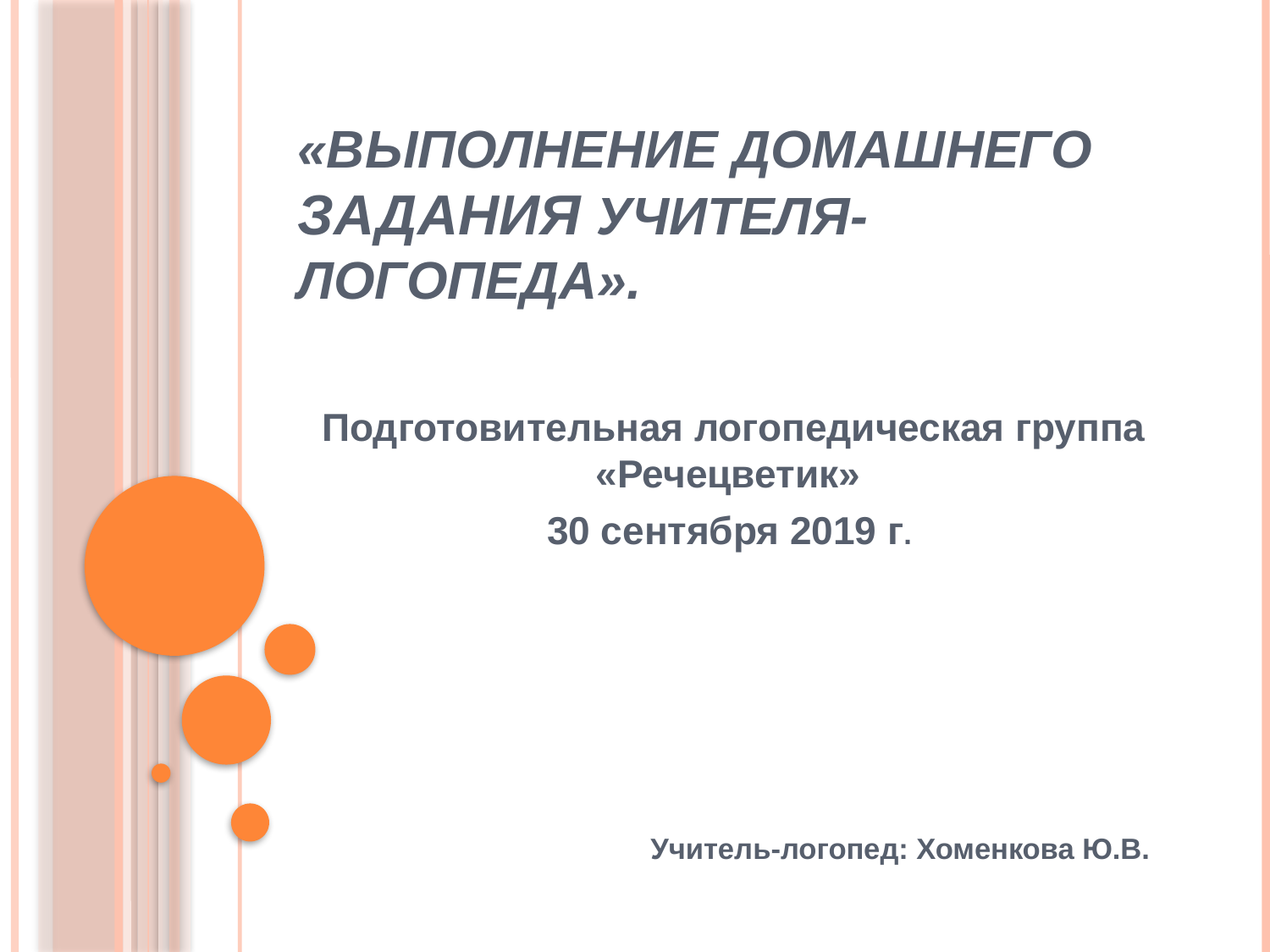

# «Выполнение домашнего задания учителя-логопеда».
Подготовительная логопедическая группа «Речецветик»
30 сентября 2019 г.

Учитель-логопед: Хоменкова Ю.В.